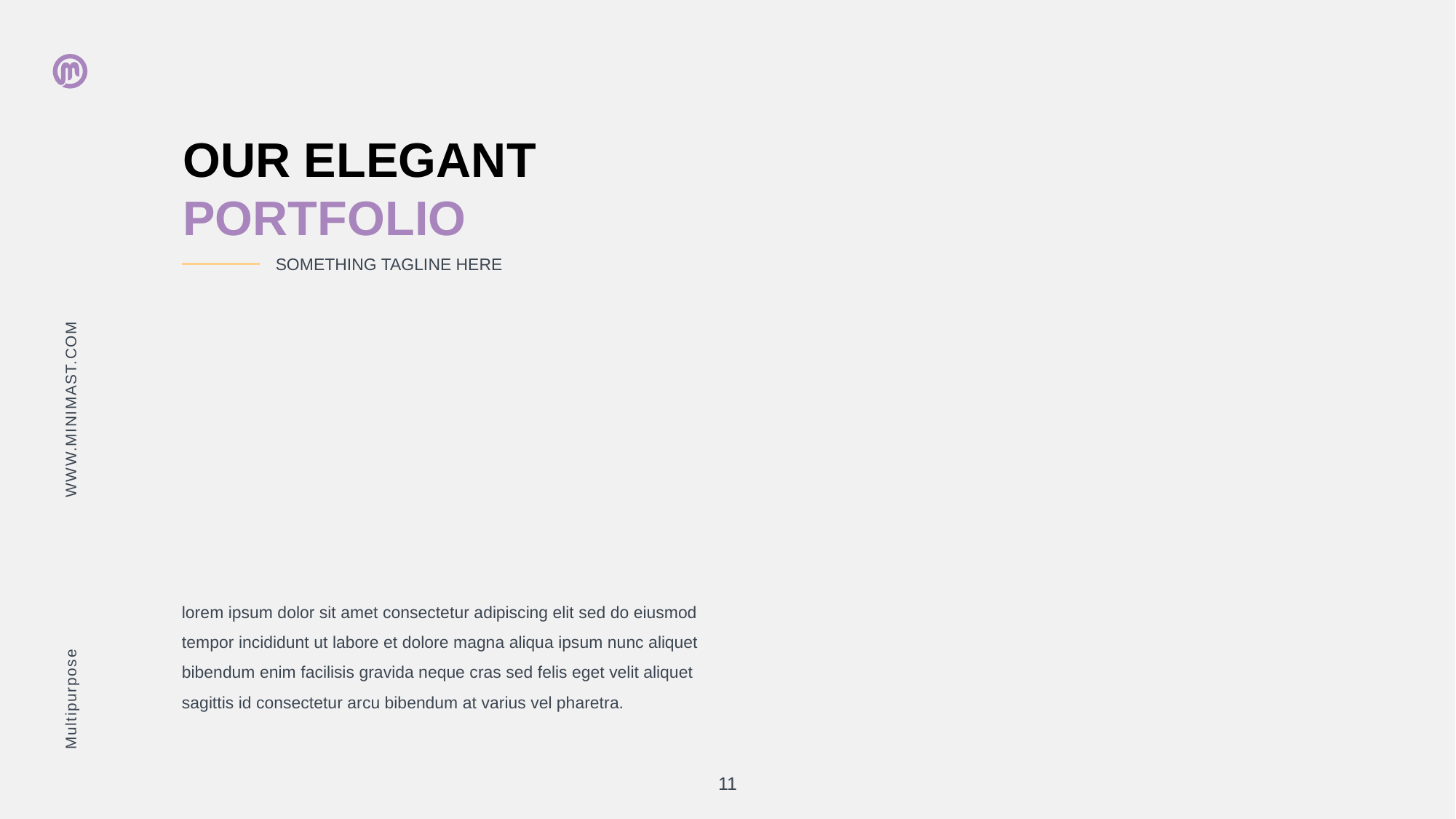

WWW.MINIMAST.COM
Multipurpose

OUR ELEGANT
PORTFOLIO
SOMETHING TAGLINE HERE

lorem ipsum dolor sit amet consectetur adipiscing elit sed do eiusmod tempor incididunt ut labore et dolore magna aliqua ipsum nunc aliquet bibendum enim facilisis gravida neque cras sed felis eget velit aliquet sagittis id consectetur arcu bibendum at varius vel pharetra.